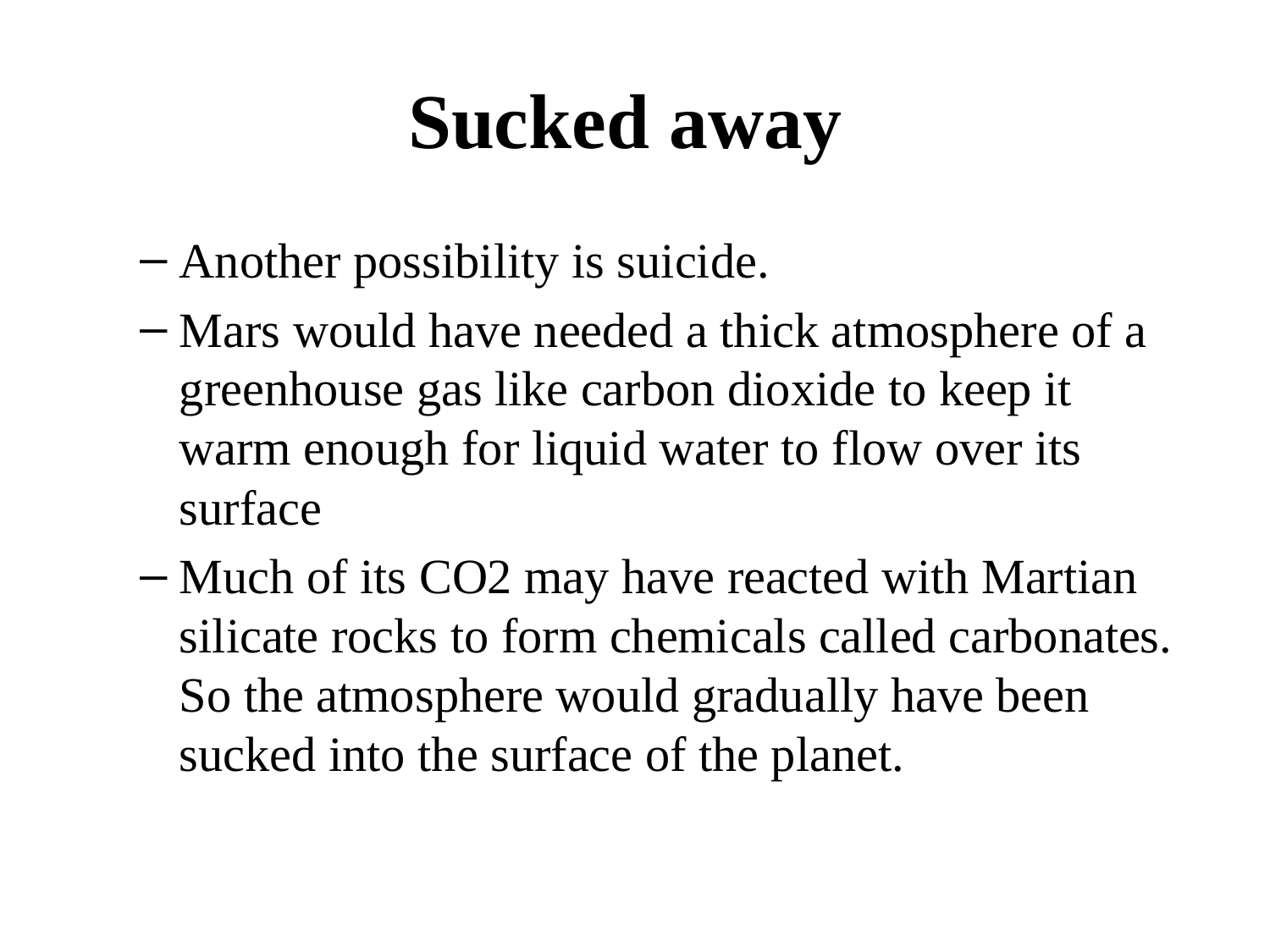

# Sucked away
Another possibility is suicide.
Mars would have needed a thick atmosphere of a greenhouse gas like carbon dioxide to keep it warm enough for liquid water to flow over its surface
Much of its CO2 may have reacted with Martian silicate rocks to form chemicals called carbonates. So the atmosphere would gradually have been sucked into the surface of the planet.